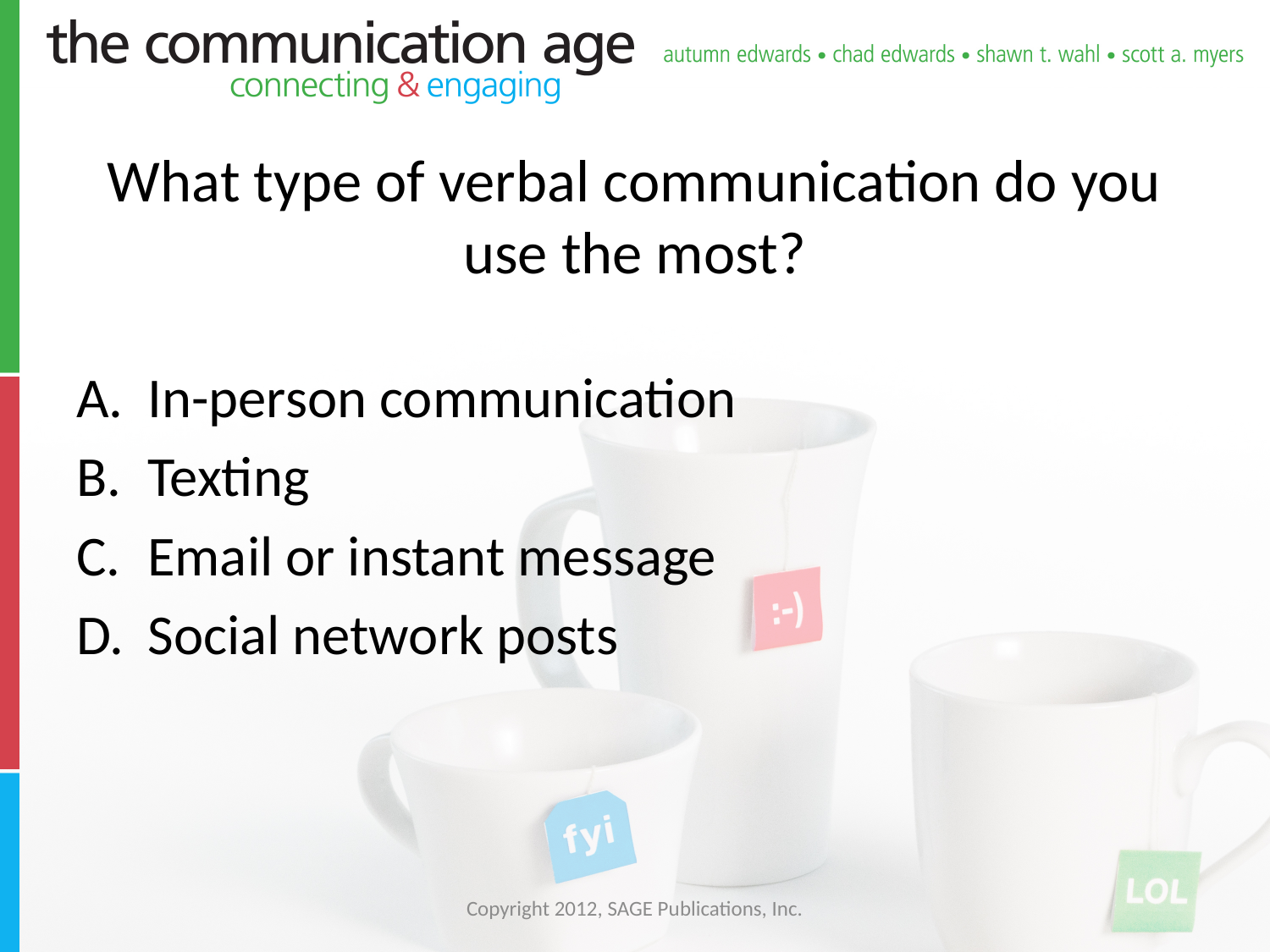

# What type of verbal communication do you use the most?
In-person communication
Texting
Email or instant message
Social network posts

Copyright 2012, SAGE Publications, Inc.